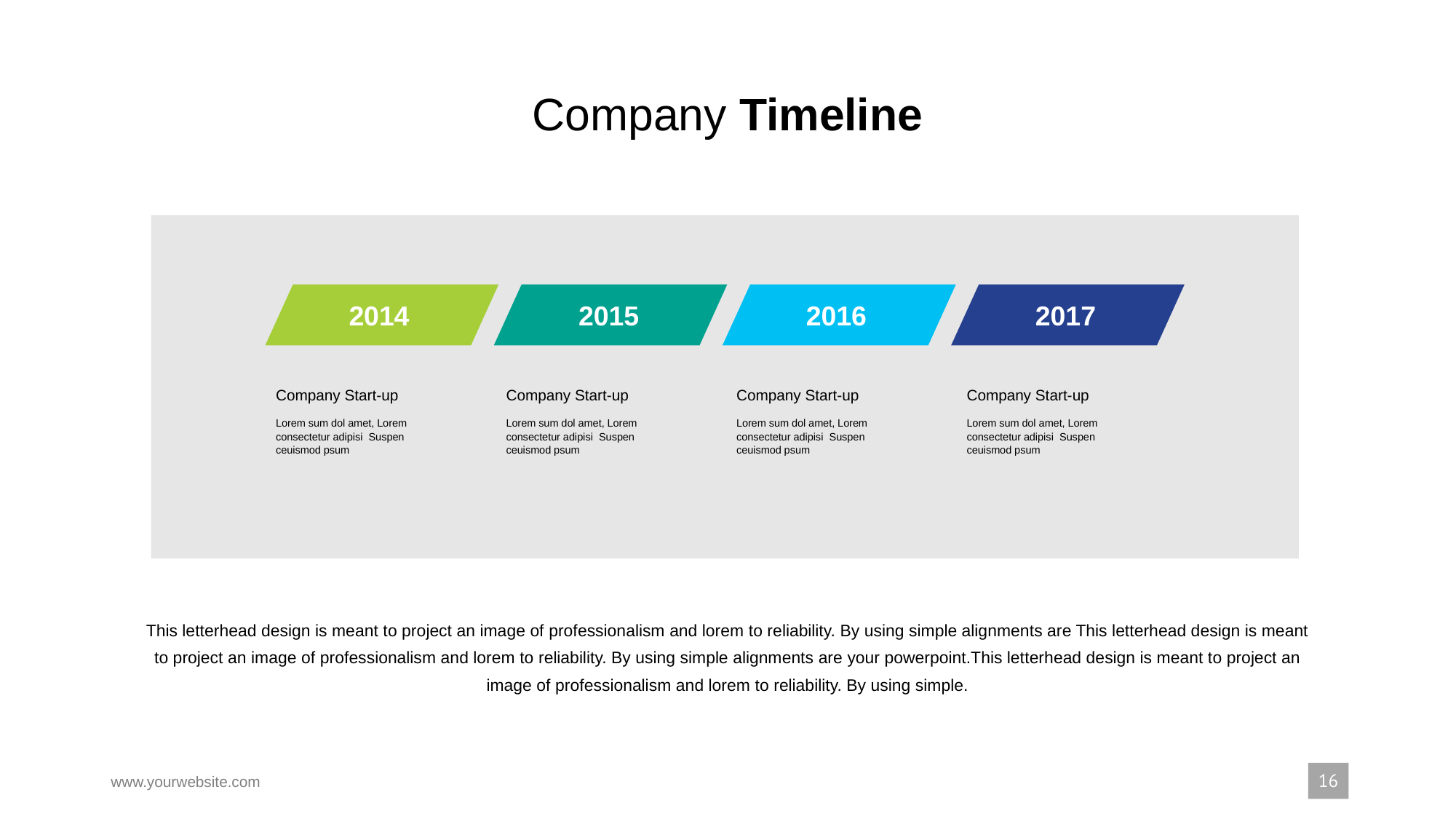

Company Timeline

2014

2015

2016

2017
Company Start-up
Lorem sum dol amet, Lorem
consectetur adipisi  Suspen
ceuismod psum
Company Start-up
Lorem sum dol amet, Lorem
consectetur adipisi  Suspen
ceuismod psum
Company Start-up
Lorem sum dol amet, Lorem
consectetur adipisi  Suspen
ceuismod psum
Company Start-up
Lorem sum dol amet, Lorem
consectetur adipisi  Suspen
ceuismod psum
This letterhead design is meant to project an image of professionalism and lorem to reliability. By using simple alignments are This letterhead design is meant to project an image of professionalism and lorem to reliability. By using simple alignments are your powerpoint.This letterhead design is meant to project an image of professionalism and lorem to reliability. By using simple.
16
www.yourwebsite.com